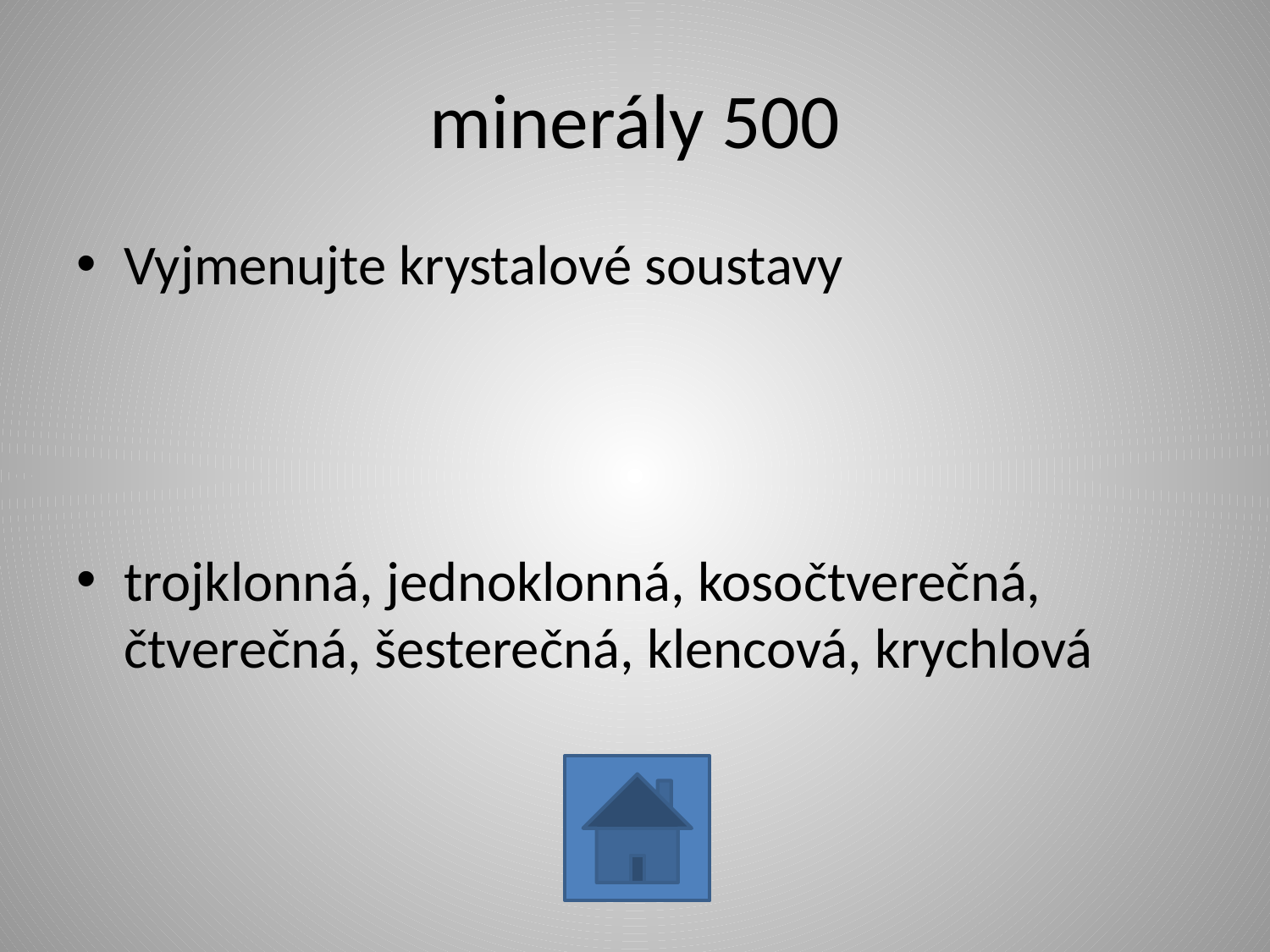

# minerály 500
Vyjmenujte krystalové soustavy

trojklonná, jednoklonná, kosočtverečná, čtverečná, šesterečná, klencová, krychlová